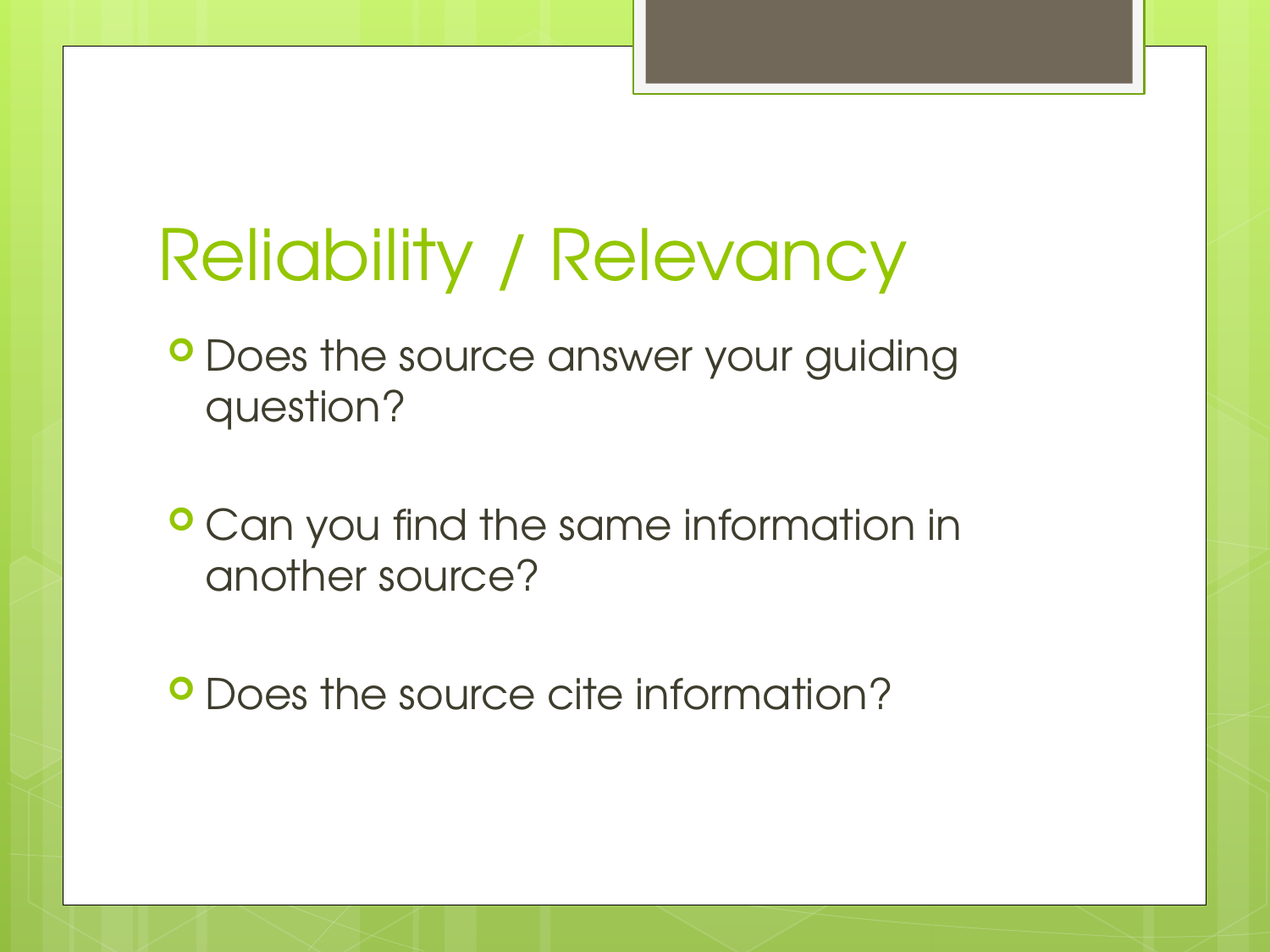

# Reliability / Relevancy
Does the source answer your guiding question?

Can you find the same information in another source?

Does the source cite information?